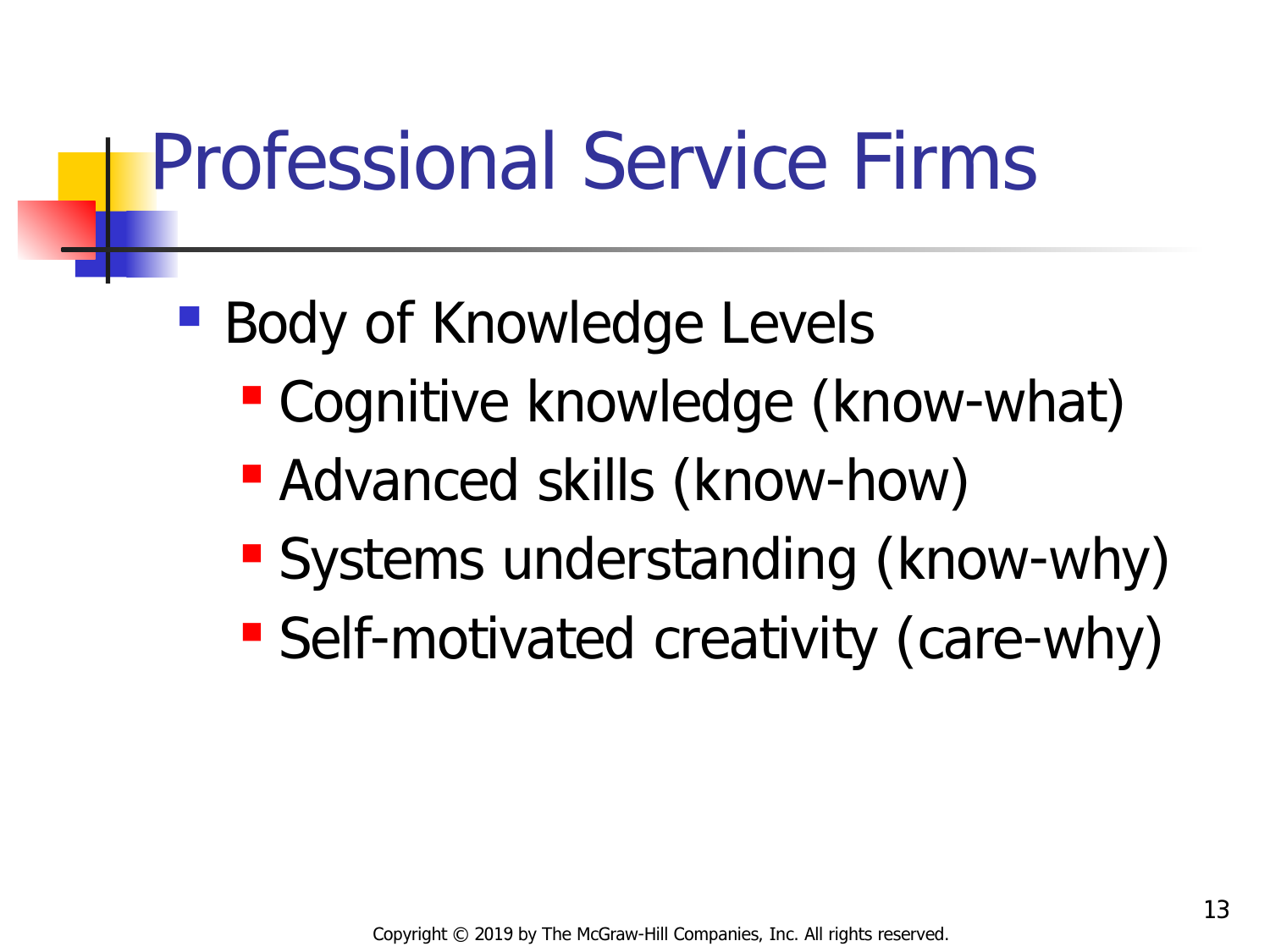

# Professional Service Firms
Body of Knowledge Levels
Cognitive knowledge (know-what)
Advanced skills (know-how)
Systems understanding (know-why)
Self-motivated creativity (care-why)
13
Copyright © 2019 by The McGraw-Hill Companies, Inc. All rights reserved.